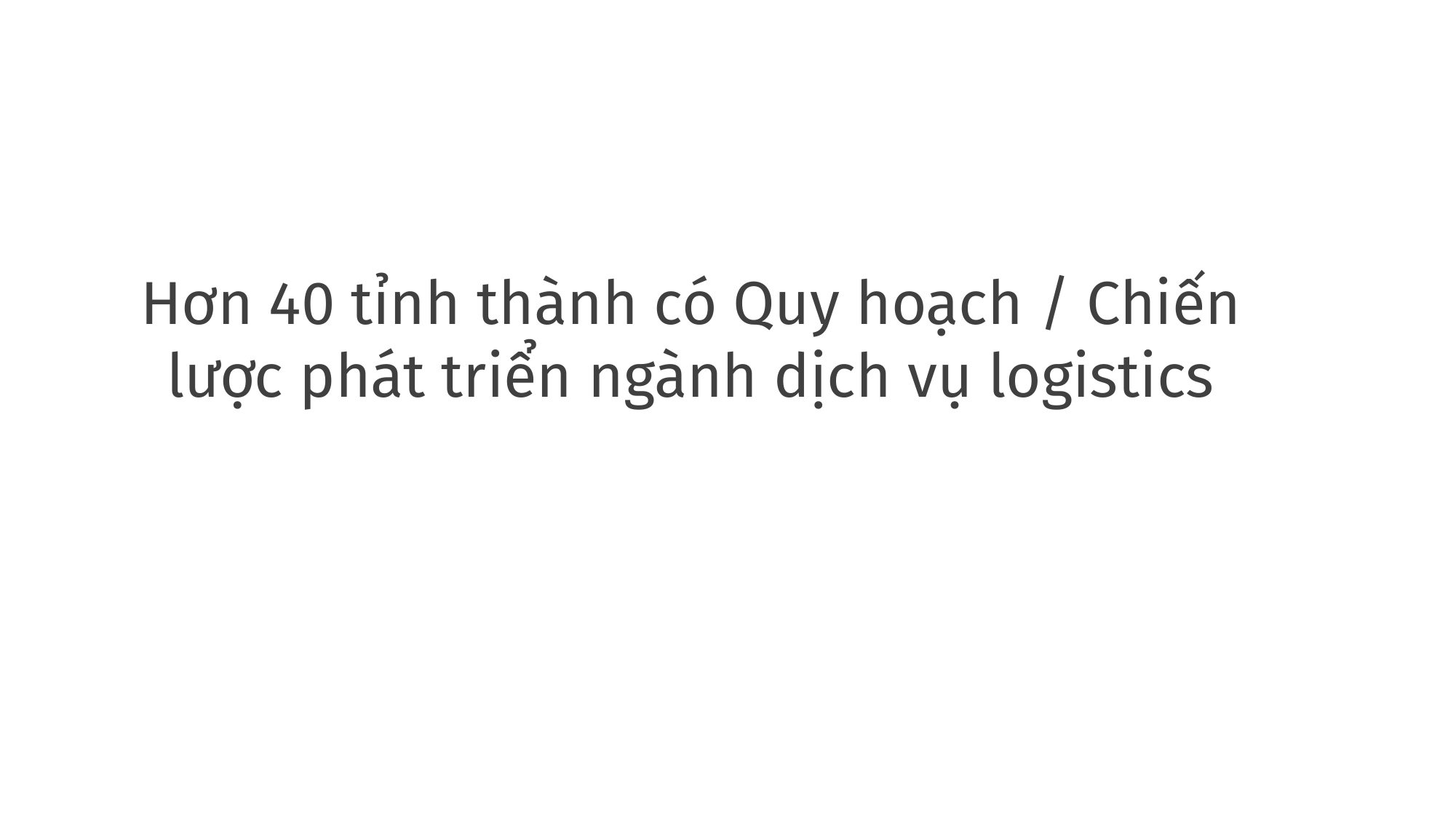

#
Hơn 40 tỉnh thành có Quy hoạch / Chiến lược phát triển ngành dịch vụ logistics